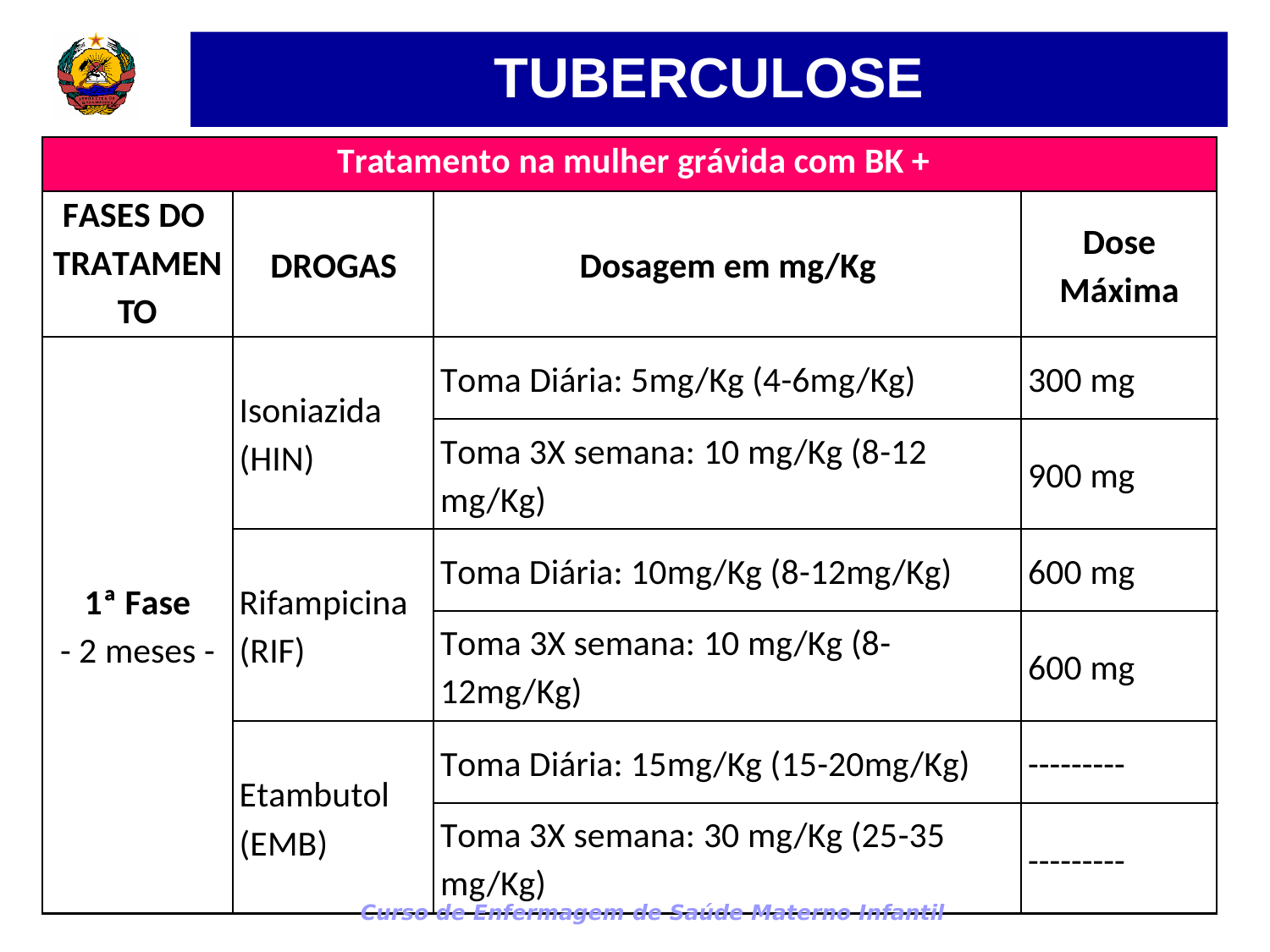

TUBERCULOSE

Tratamento na mulher grávida com BK +

FASES DO
TRATAMEN
TO

DROGAS

Dosagem em mg/Kg

Dose
Máxima

1ª Fase
- 2 meses -

Isoniazida
(HIN)

Toma Diária: 5mg/Kg (4-6mg/Kg)

300 mg

Toma 3X semana: 10 mg/Kg (8-12
mg/Kg)

900 mg

Rifampicina
(RIF)

Toma Diária: 10mg/Kg (8-12mg/Kg)

600 mg

Toma 3X semana: 10 mg/Kg (8-
12mg/Kg)

600 mg

Etambutol
(EMB)

Toma Diária: 15mg/Kg (15-20mg/Kg)

---------

Toma 3X semana: 30 mg/Kg (25-35
mg/Kg)

---------
Curso de Enfermagem de Saúde Materno Infantil